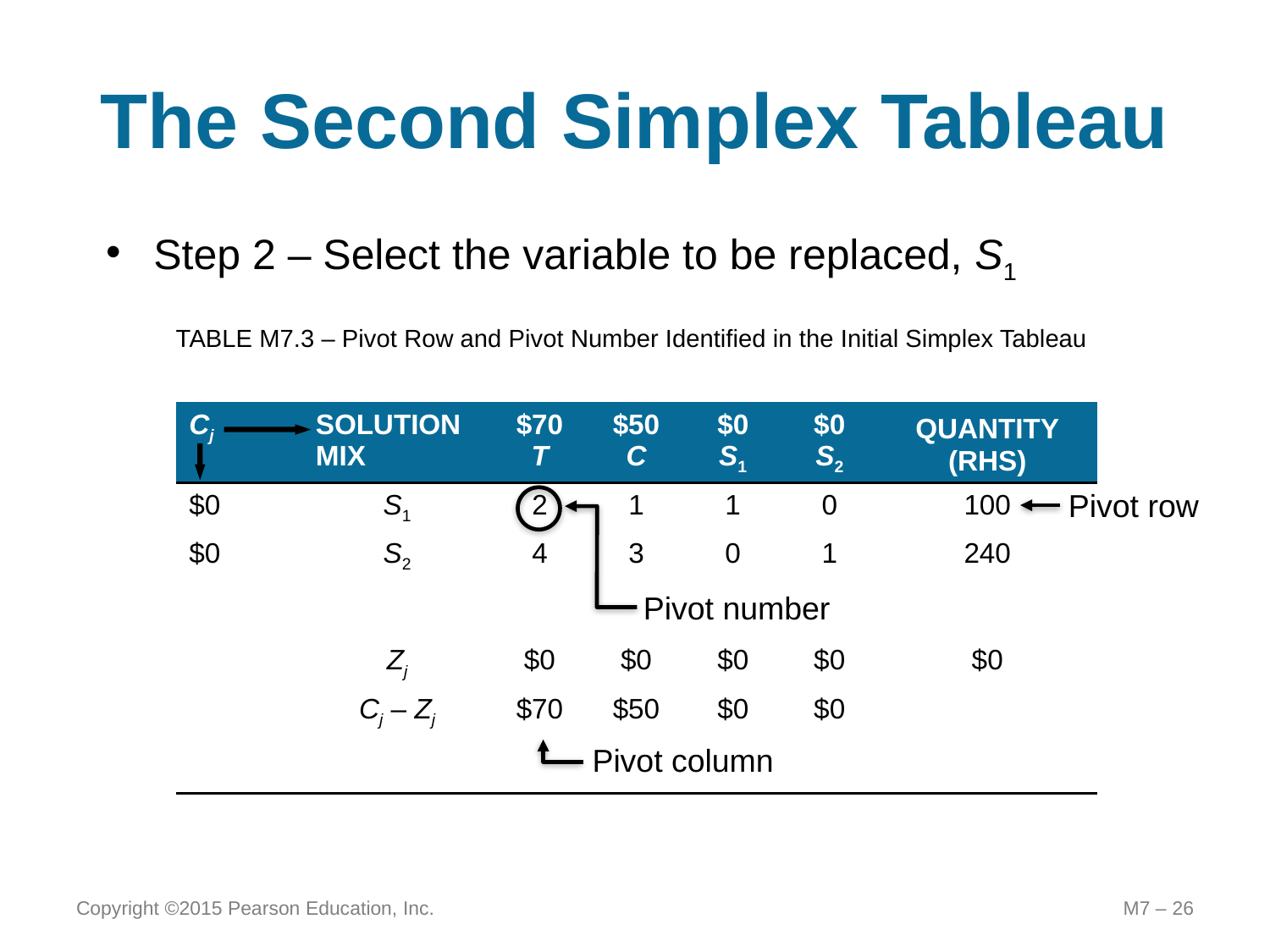

# The Second Simplex Tableau
Step 2 – Select the variable to be replaced, S1
TABLE M7.3 – Pivot Row and Pivot Number Identified in the Initial Simplex Tableau
| Cj | SOLUTION MIX | $70 T | $50 C | $0 S1 | $0 S2 | QUANTITY (RHS) |
| --- | --- | --- | --- | --- | --- | --- |
| $0 | S1 | 2 | 1 | 1 | 0 | 100 |
| $0 | S2 | 4 | 3 | 0 | 1 | 240 |
|  | Zj | $0 | $0 | $0 | $0 | $0 |
|  | Cj – Zj | $70 | $50 | $0 | $0 |  |

Pivot row

Pivot number
Pivot column

Copyright ©2015 Pearson Education, Inc.
M7 – 26